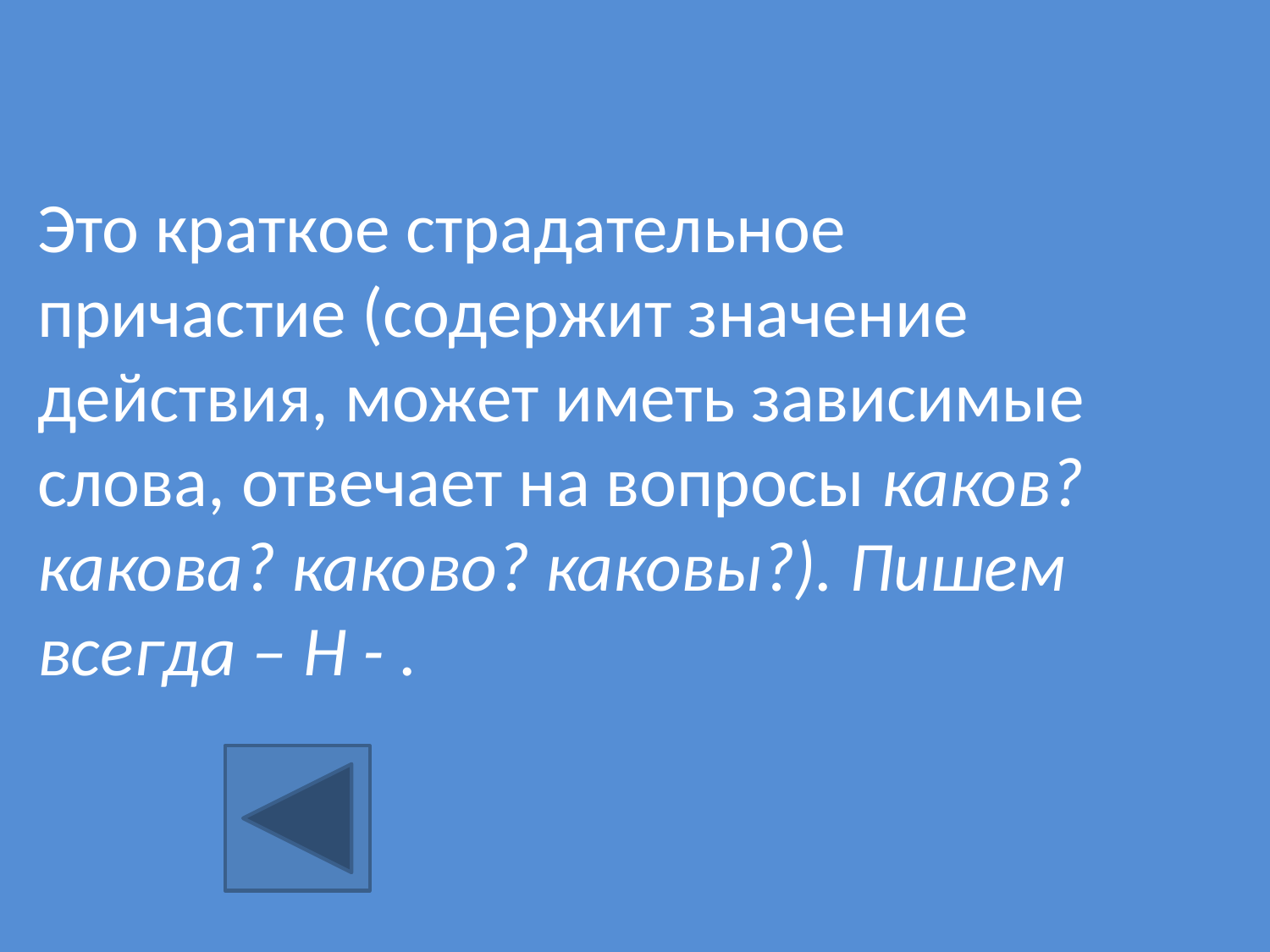

Это краткое страдательное причастие (содержит значение действия, может иметь зависимые слова, отвечает на вопросы каков? какова? каково? каковы?). Пишем всегда – Н - .